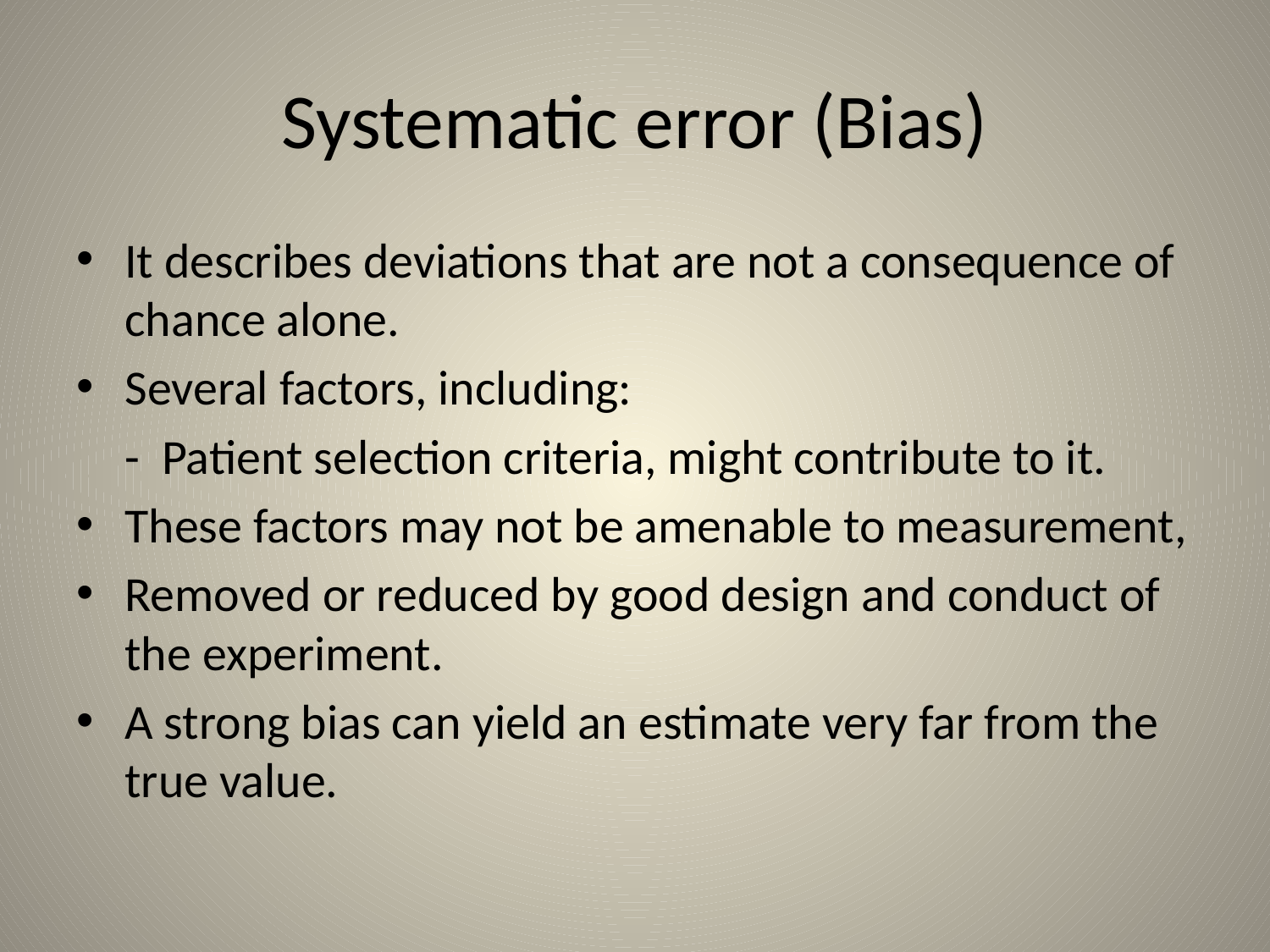

# Systematic error (Bias)
It describes deviations that are not a consequence of chance alone.
Several factors, including:
		-  Patient selection criteria, might contribute to it.
These factors may not be amenable to measurement,
Removed or reduced by good design and conduct of the experiment.
A strong bias can yield an estimate very far from the true value.